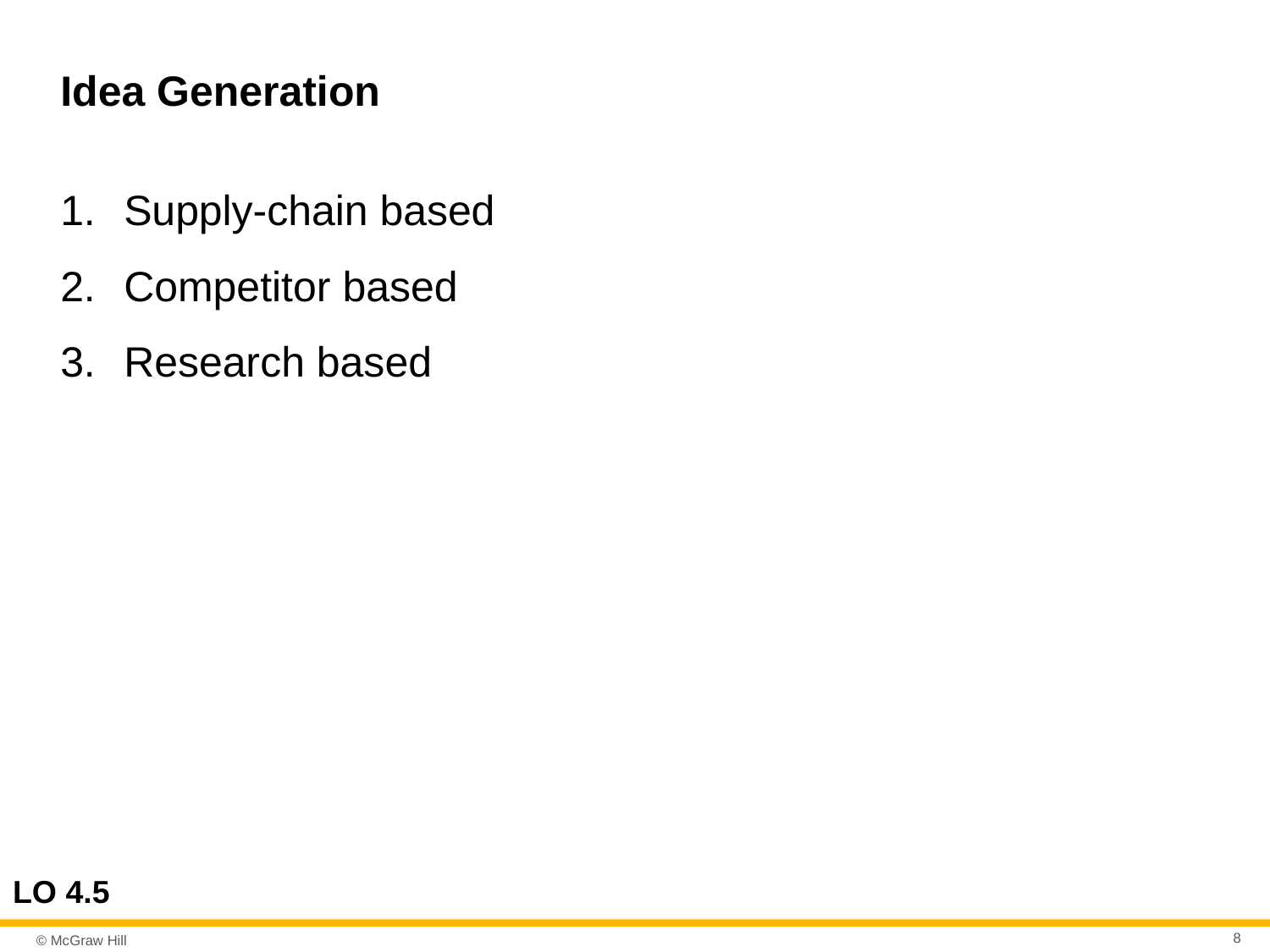

# Idea Generation
Supply-chain based
Competitor based
Research based
LO 4.5